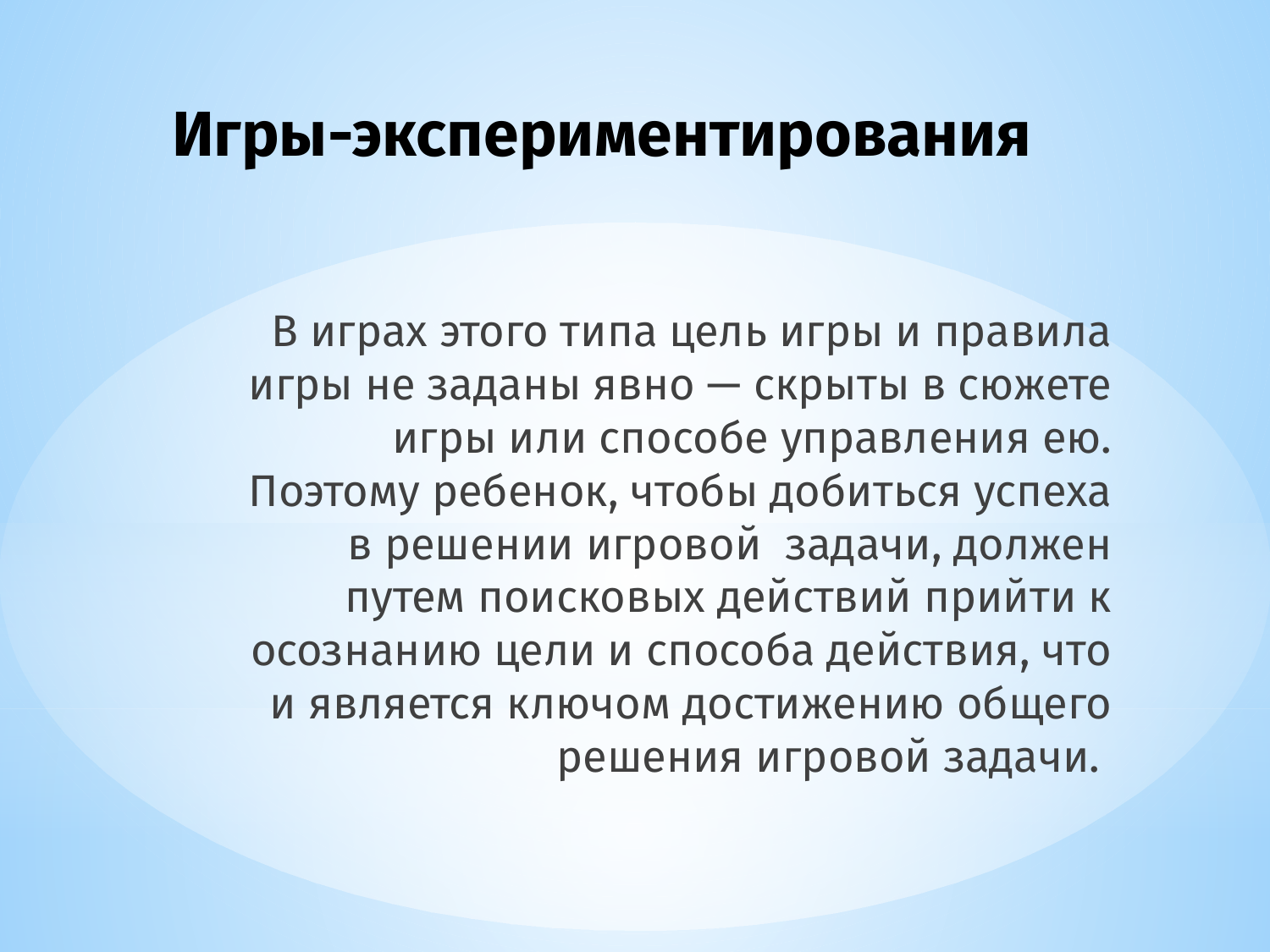

# Игры-экспериментирования
В играх этого типа цель игры и правила игры не заданы явно — скрыты в сюжете игры или способе управления eю. Поэтому ребенок, чтобы добиться успеха в решении игровой  задачи, должен путем поисковых действий прийти к осознанию цели и способа действия, что и является ключом достижению общего решения игровой задачи.